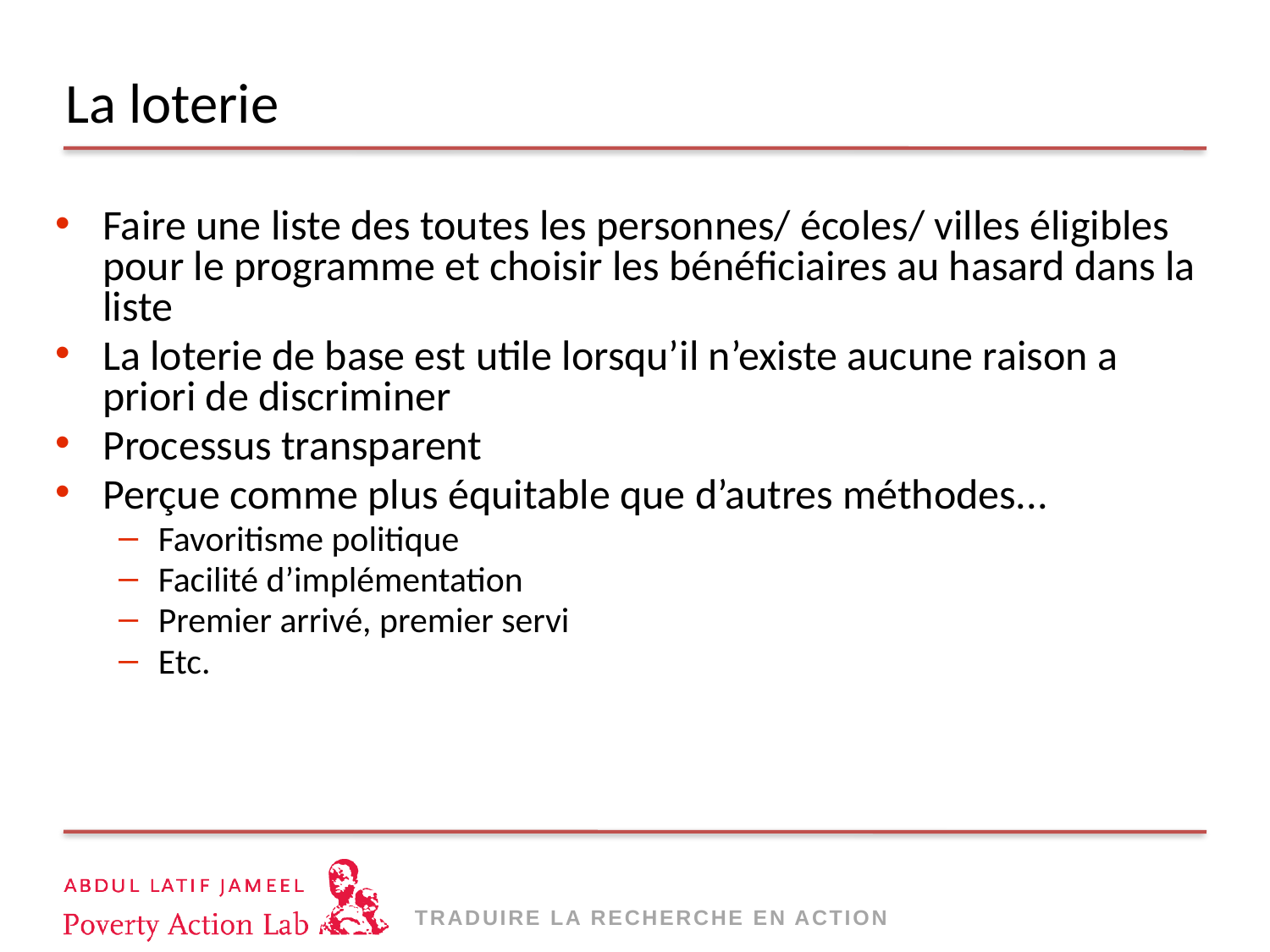

La loterie
Faire une liste des toutes les personnes/ écoles/ villes éligibles pour le programme et choisir les bénéficiaires au hasard dans la liste
La loterie de base est utile lorsqu’il n’existe aucune raison a priori de discriminer
Processus transparent
Perçue comme plus équitable que d’autres méthodes...
Favoritisme politique
Facilité d’implémentation
Premier arrivé, premier servi
Etc.